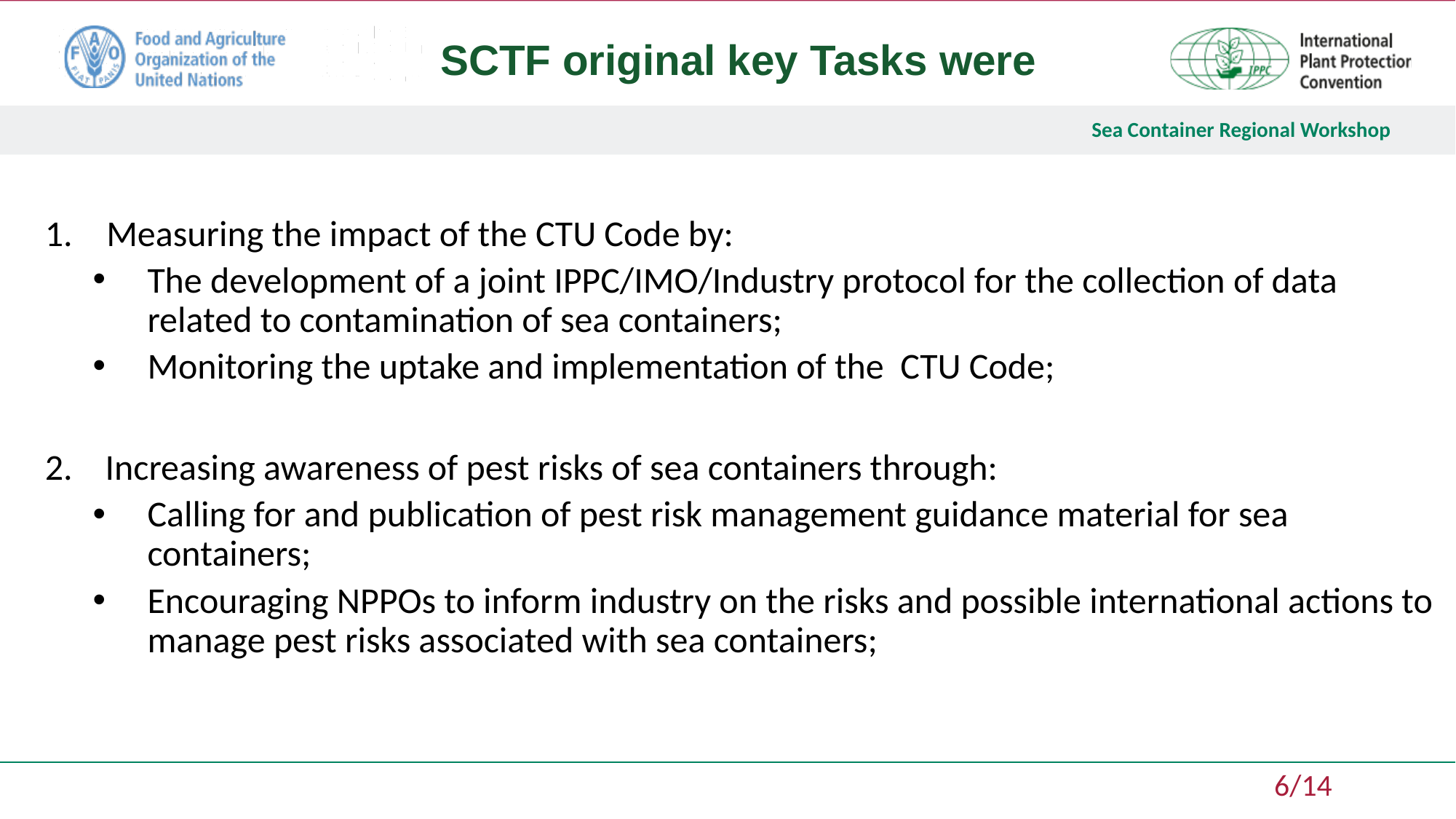

SCTF original key Tasks were
Measuring the impact of the CTU Code by:
The development of a joint IPPC/IMO/Industry protocol for the collection of data related to contamination of sea containers;
Monitoring the uptake and implementation of the  CTU Code;

2.    Increasing awareness of pest risks of sea containers through:
Calling for and publication of pest risk management guidance material for sea containers;
Encouraging NPPOs to inform industry on the risks and possible international actions to manage pest risks associated with sea containers;